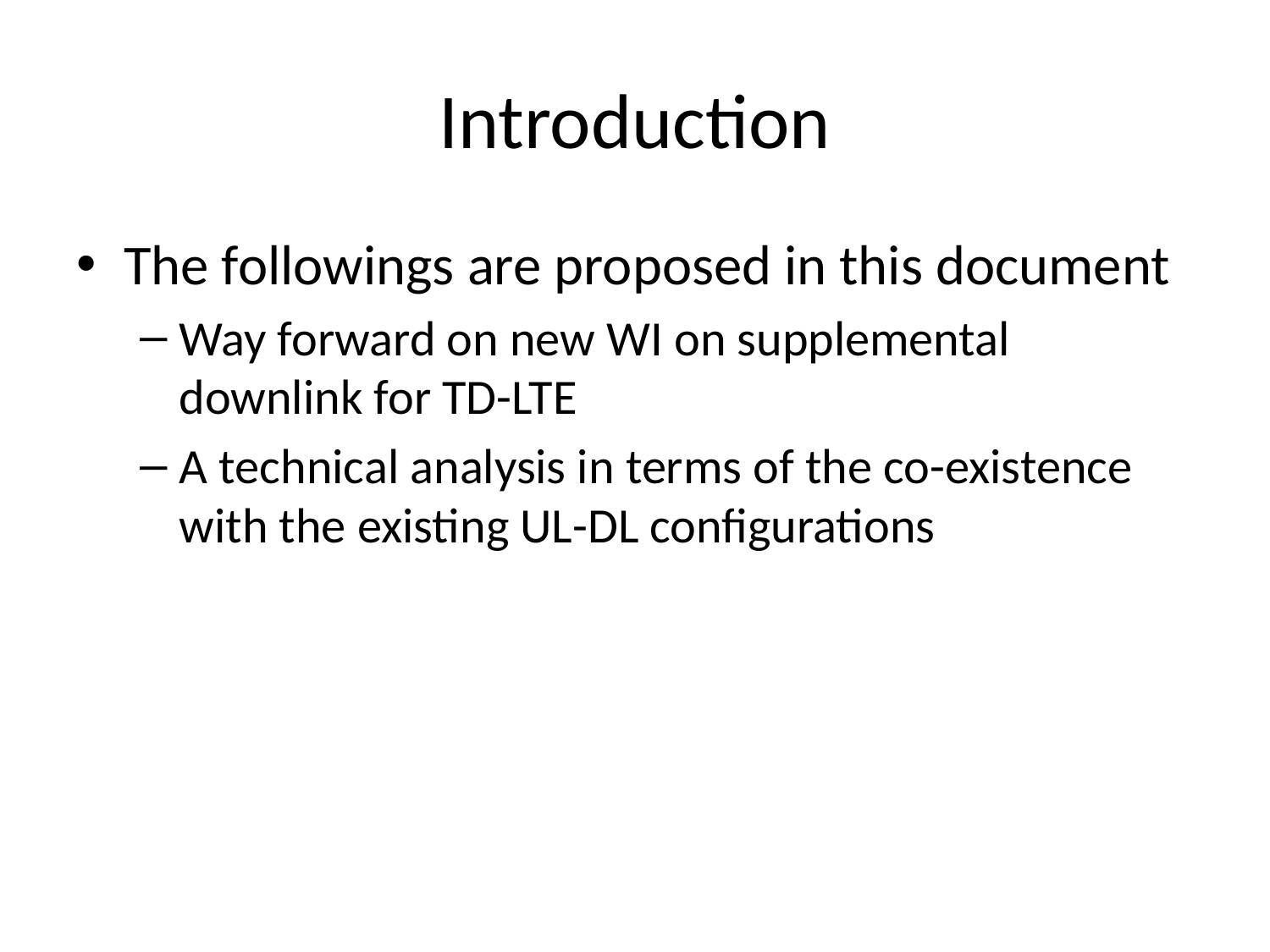

# Introduction
The followings are proposed in this document
Way forward on new WI on supplemental downlink for TD-LTE
A technical analysis in terms of the co-existence with the existing UL-DL configurations